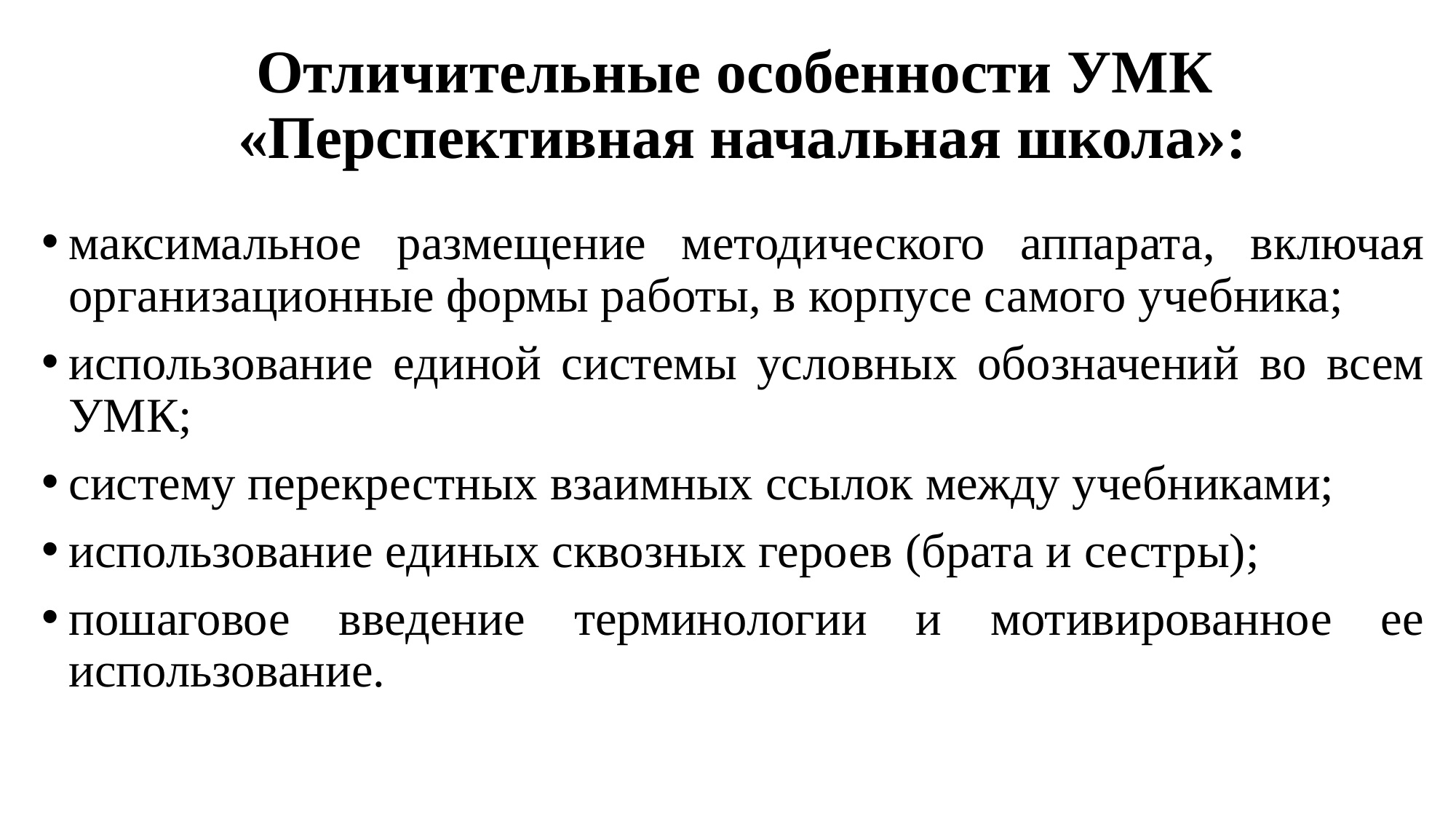

# Отличительные особенности УМК «Перспективная начальная школа»:
максимальное размещение методического аппарата, включая организационные формы работы, в корпусе самого учебника;
использование единой системы условных обозначений во всем УМК;
систему перекрестных взаимных ссылок между учебниками;
использование единых сквозных героев (брата и сестры);
пошаговое введение терминологии и мотивированное ее использование.